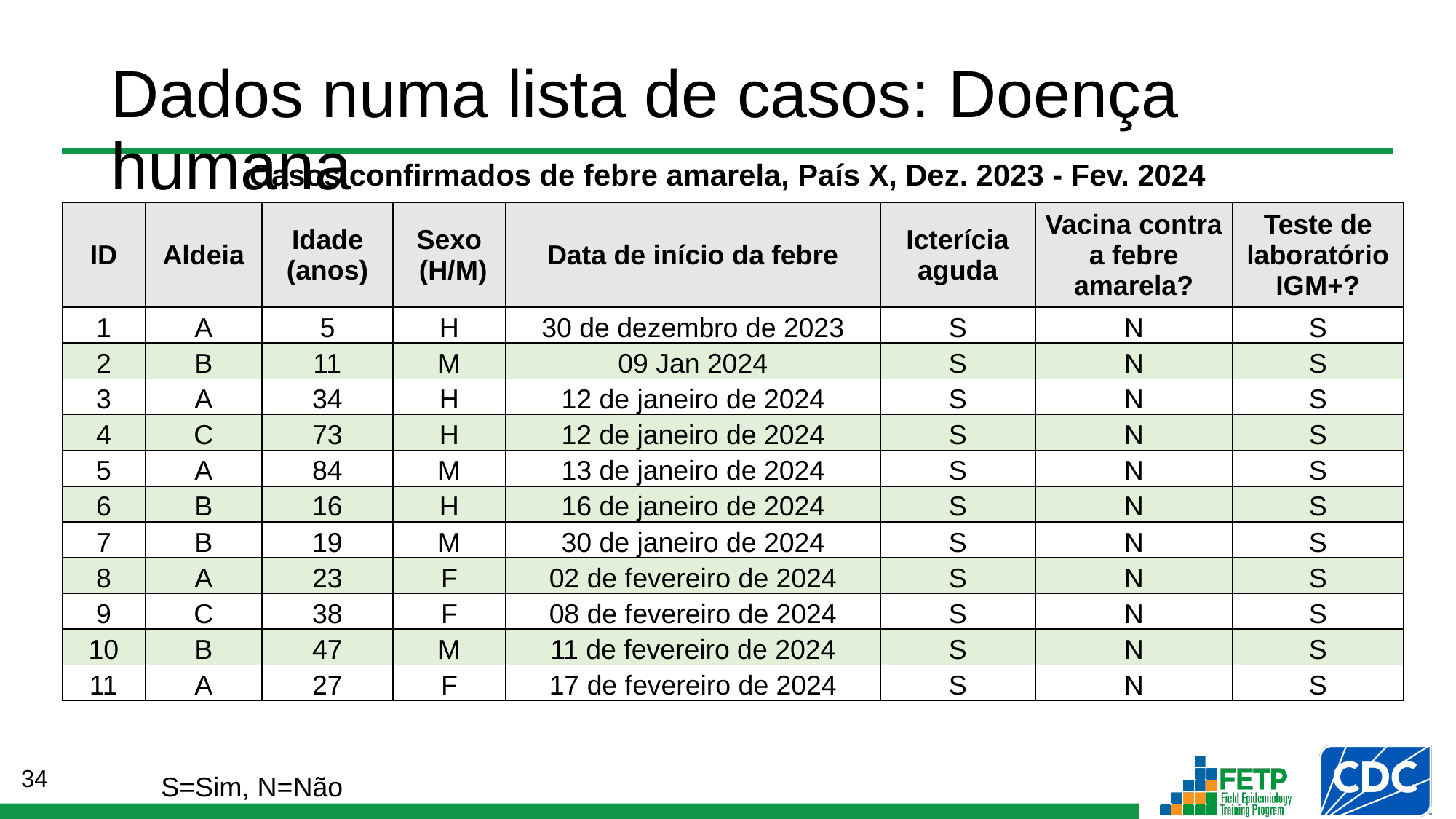

# Dados numa lista de casos: Doença humana
Casos confirmados de febre amarela, País X, Dez. 2023 - Fev. 2024
| ID | Aldeia | Idade (anos) | Sexo (H/M) | Data de início da febre | Icterícia aguda | Vacina contra a febre amarela? | Teste de laboratório IGM+? |
| --- | --- | --- | --- | --- | --- | --- | --- |
| 1 | A | 5 | H | 30 de dezembro de 2023 | S | N | S |
| 2 | B | 11 | M | 09 Jan 2024 | S | N | S |
| 3 | A | 34 | H | 12 de janeiro de 2024 | S | N | S |
| 4 | C | 73 | H | 12 de janeiro de 2024 | S | N | S |
| 5 | A | 84 | M | 13 de janeiro de 2024 | S | N | S |
| 6 | B | 16 | H | 16 de janeiro de 2024 | S | N | S |
| 7 | B | 19 | M | 30 de janeiro de 2024 | S | N | S |
| 8 | A | 23 | F | 02 de fevereiro de 2024 | S | N | S |
| 9 | C | 38 | F | 08 de fevereiro de 2024 | S | N | S |
| 10 | B | 47 | M | 11 de fevereiro de 2024 | S | N | S |
| 11 | A | 27 | F | 17 de fevereiro de 2024 | S | N | S |
S=Sim, N=Não